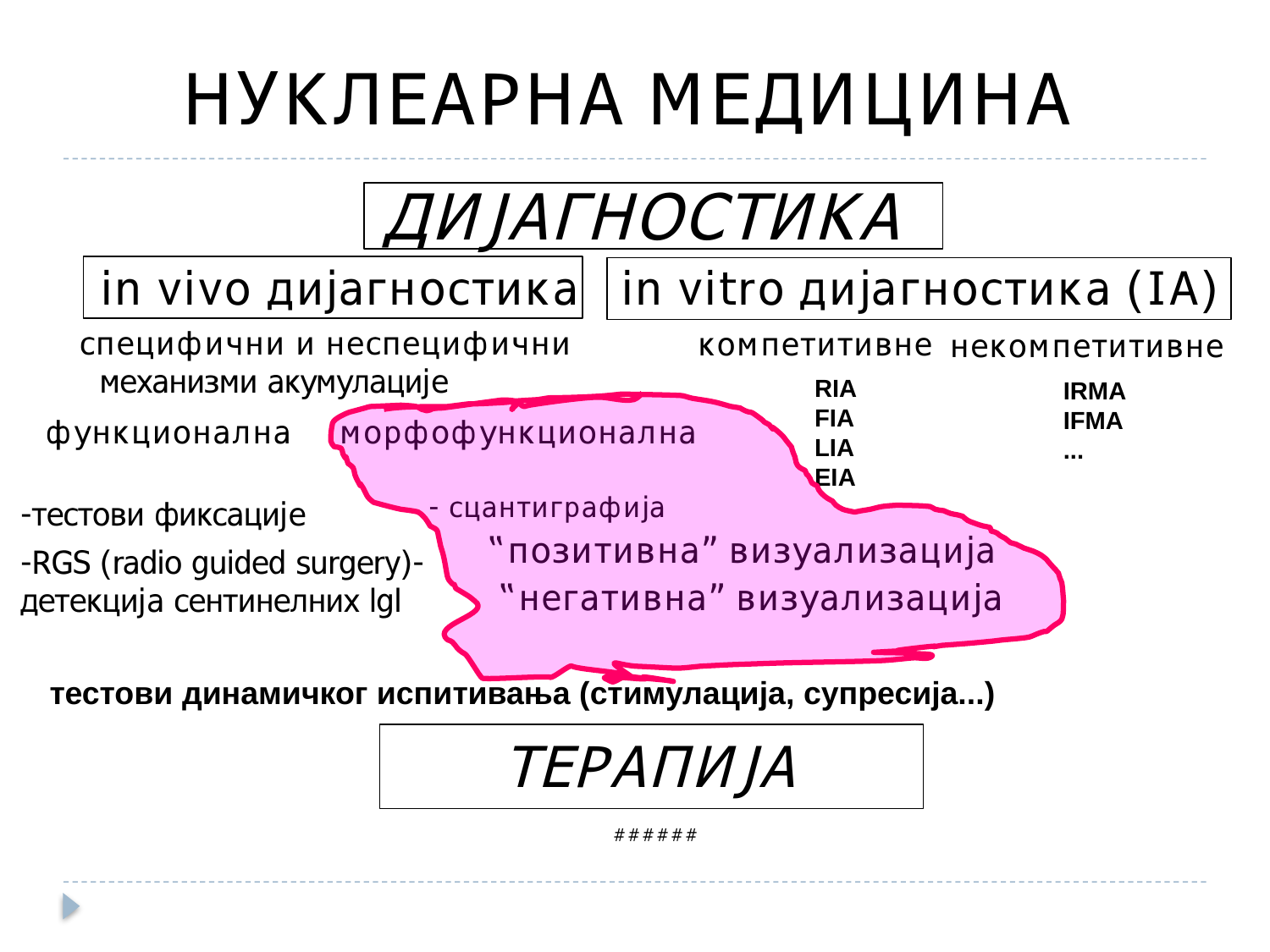

НУКЛЕАРНА МЕДИЦИНА
ДИЈАГНОСТИКA

in vivo дијагностика
in vitro дијагностика (IA)

специфични и неспецифични
  механизми акумулације
компетитивне
некомпетитивне
RIA
FIA
LIA
EIA
IRMA
IFMA
...

функционална
морфофункционална
- сцантиграфија
-тестови фиксације
-RGS (radio guided surgery)-детекција сентинелних lgl
“позитивна” визуализација
“негативна” визуализација
тестови динамичког испитивања (стимулација, супресија...)
ТЕРАПИЈА

######